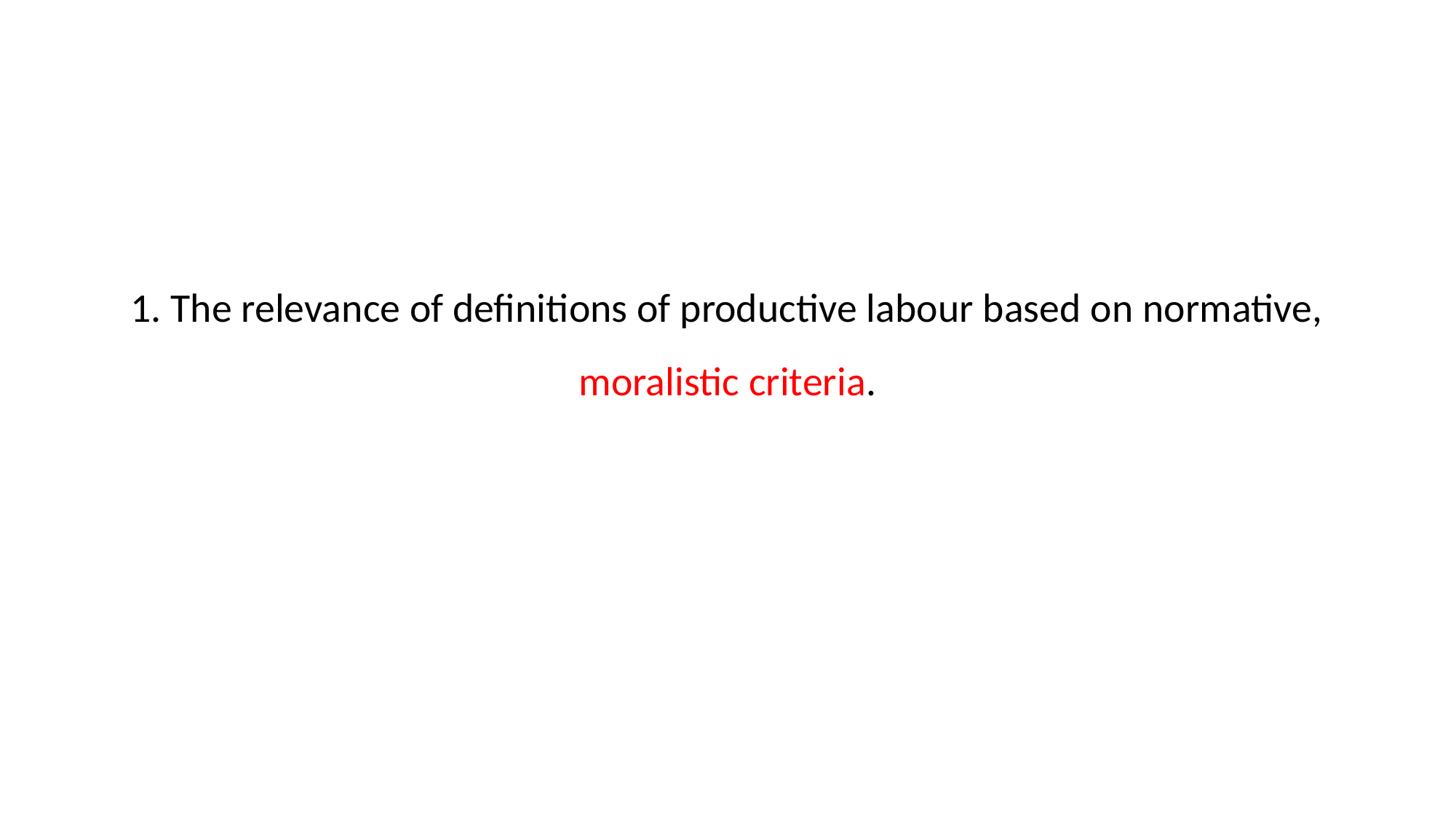

# 1. The relevance of definitions of productive labour based on normative, moralistic criteria.